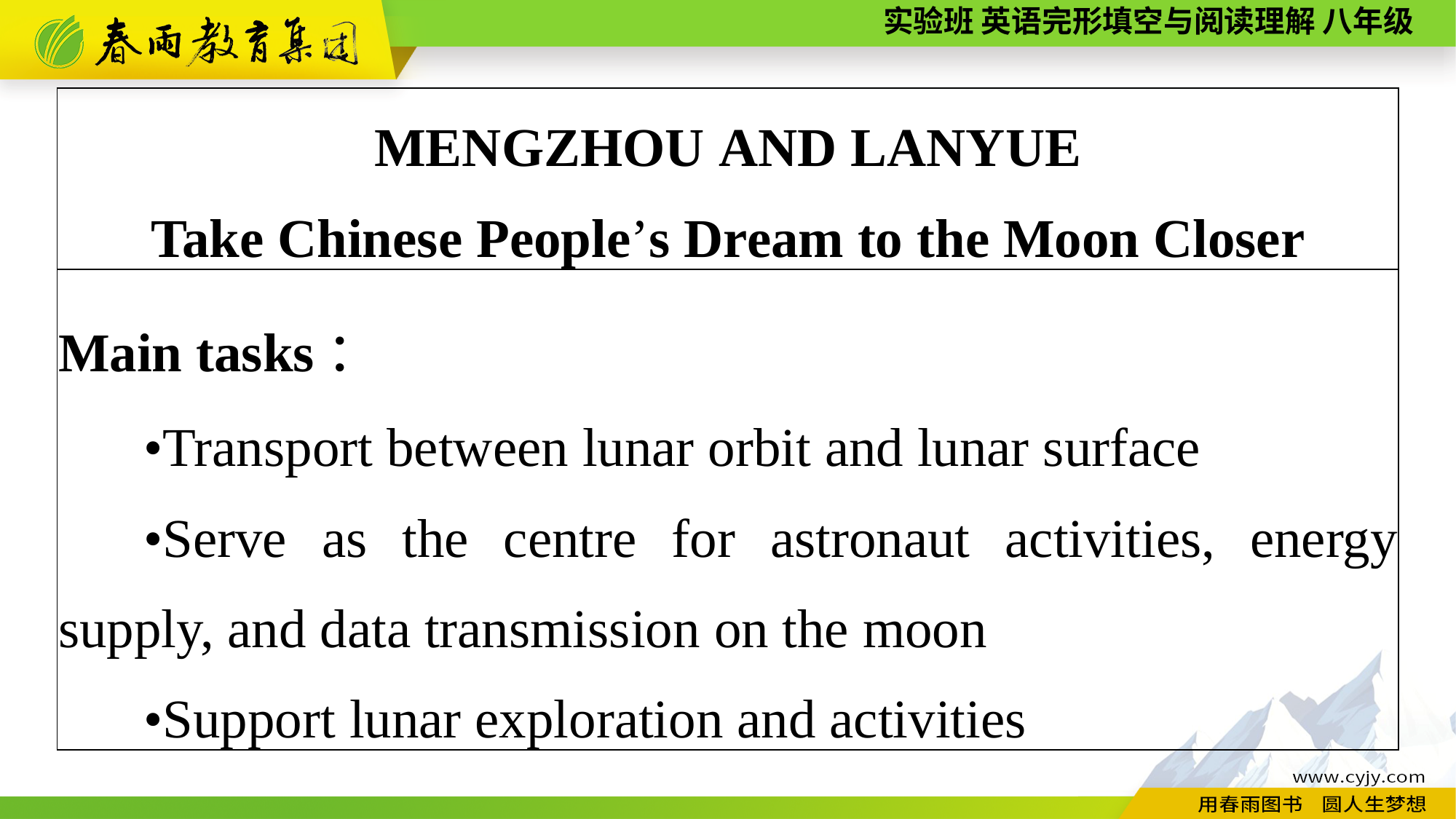

| MENGZHOU AND LANYUE Take Chinese People’s Dream to the Moon Closer |
| --- |
| Main tasks： •Transport between lunar orbit and lunar surface •Serve as the centre for astronaut activities, energy supply, and data transmission on the moon •Support lunar exploration and activities |